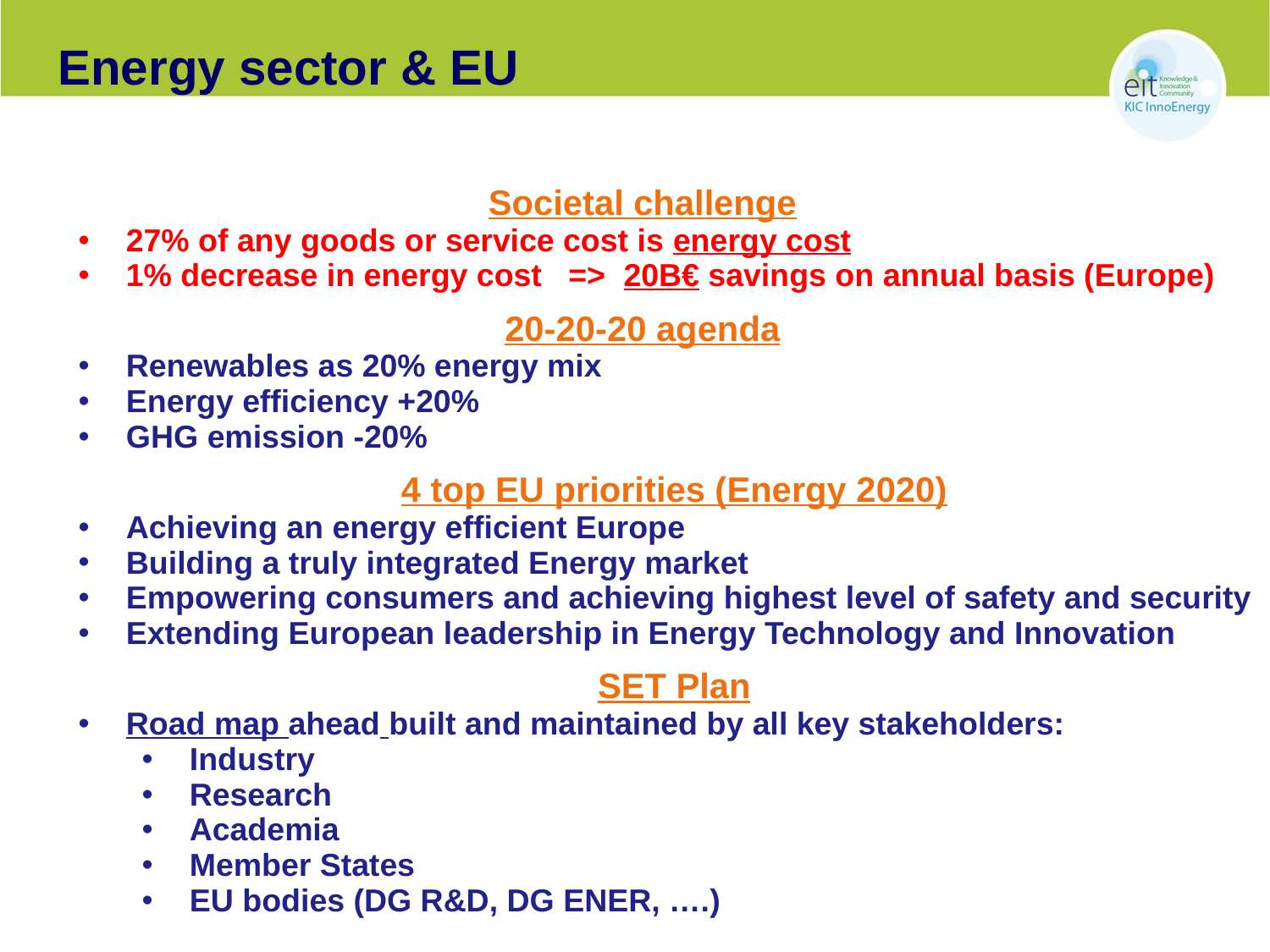

Energy sector & EU
Societal challenge
27% of any goods or service cost is energy cost
1% decrease in energy cost   =>  20B€ savings on annual basis (Europe)

20-20-20 agenda
Renewables as 20% energy mix
Energy efficiency +20%
GHG emission -20%

4 top EU priorities (Energy 2020)
Achieving an energy efficient Europe
Building a truly integrated Energy market
Empowering consumers and achieving highest level of safety and security
Extending European leadership in Energy Technology and Innovation

SET Plan
Road map ahead built and maintained by all key stakeholders:
Industry
Research
Academia
Member States
EU bodies (DG R&D, DG ENER, ….)

5